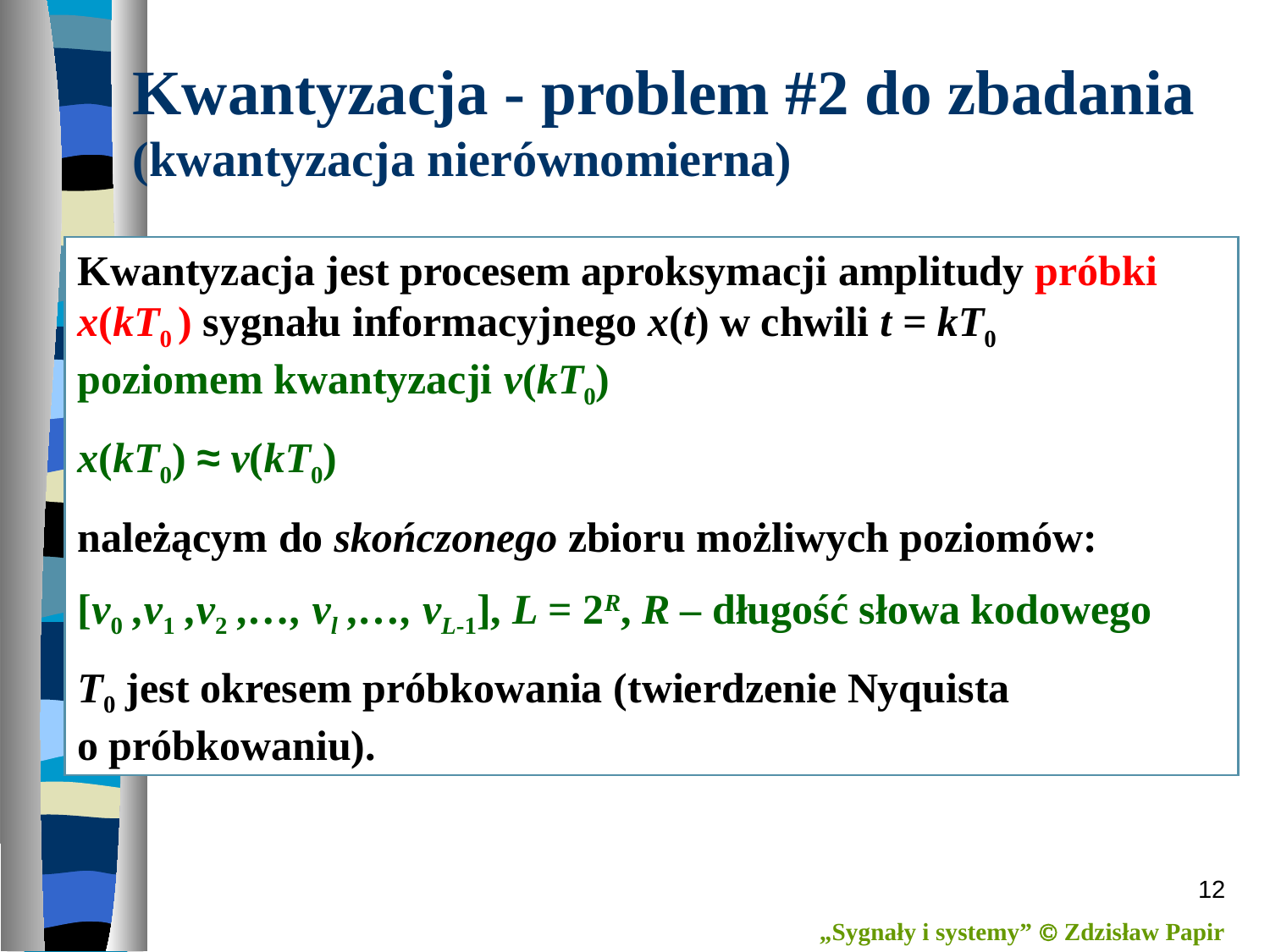

Kwantyzacja - problem #2 do zbadania
(kwantyzacja nierównomierna)
Kwantyzacja jest procesem aproksymacji amplitudy próbki x(kT0 ) sygnału informacyjnego x(t) w chwili t = kT0
poziomem kwantyzacji v(kT0)
x(kT0) ≈ v(kT0)
należącym do skończonego zbioru możliwych poziomów:
[v0 ,v1 ,v2 ,…, vl ,…, vL-1], L = 2R, R – długość słowa kodowego
T0 jest okresem próbkowania (twierdzenie Nyquista
o próbkowaniu).
12
„Sygnały i systemy” © Zdzisław Papir